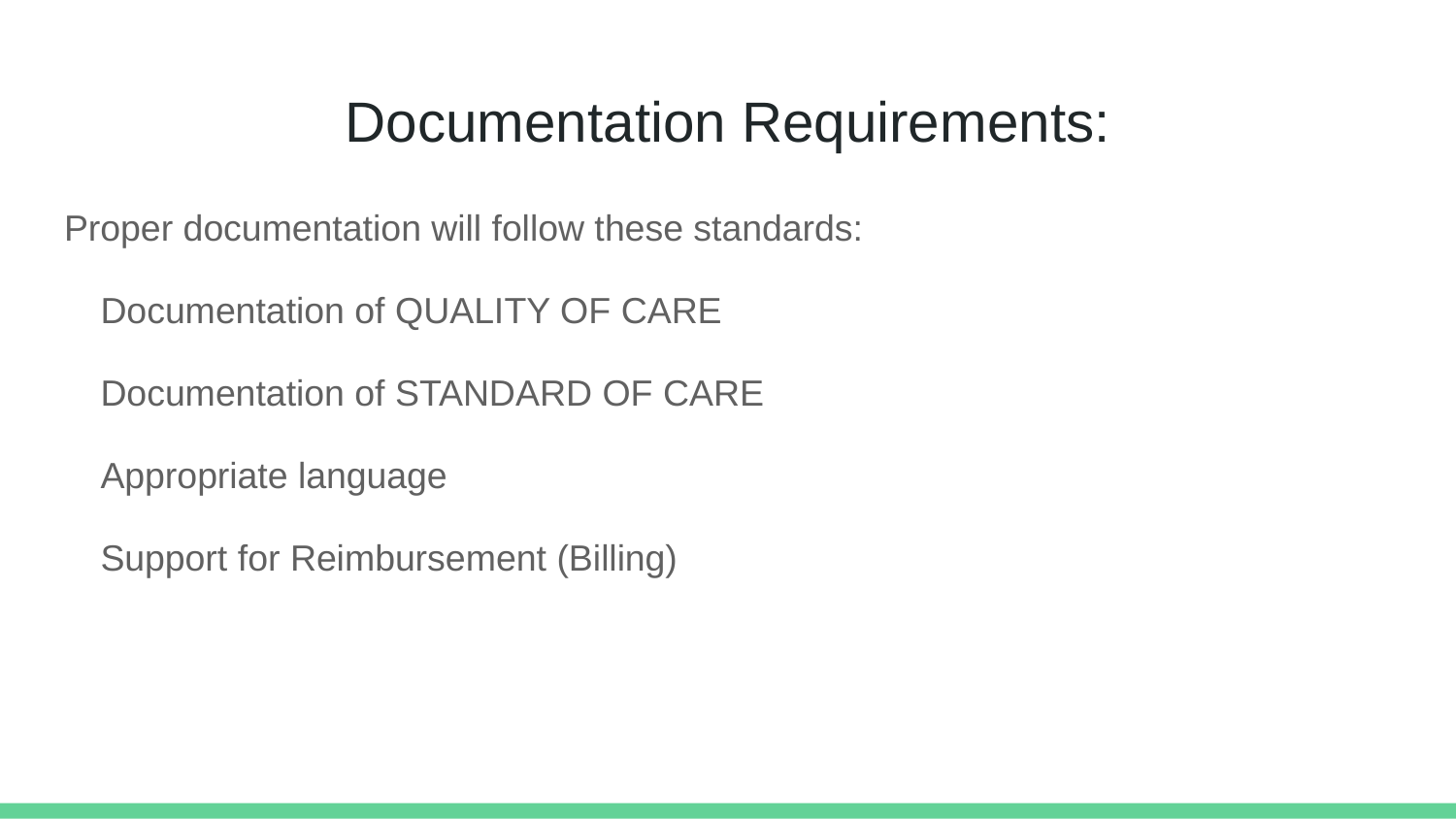

# Documentation Requirements:
Proper documentation will follow these standards:
Documentation of QUALITY OF CARE
Documentation of STANDARD OF CARE
Appropriate language
Support for Reimbursement (Billing)